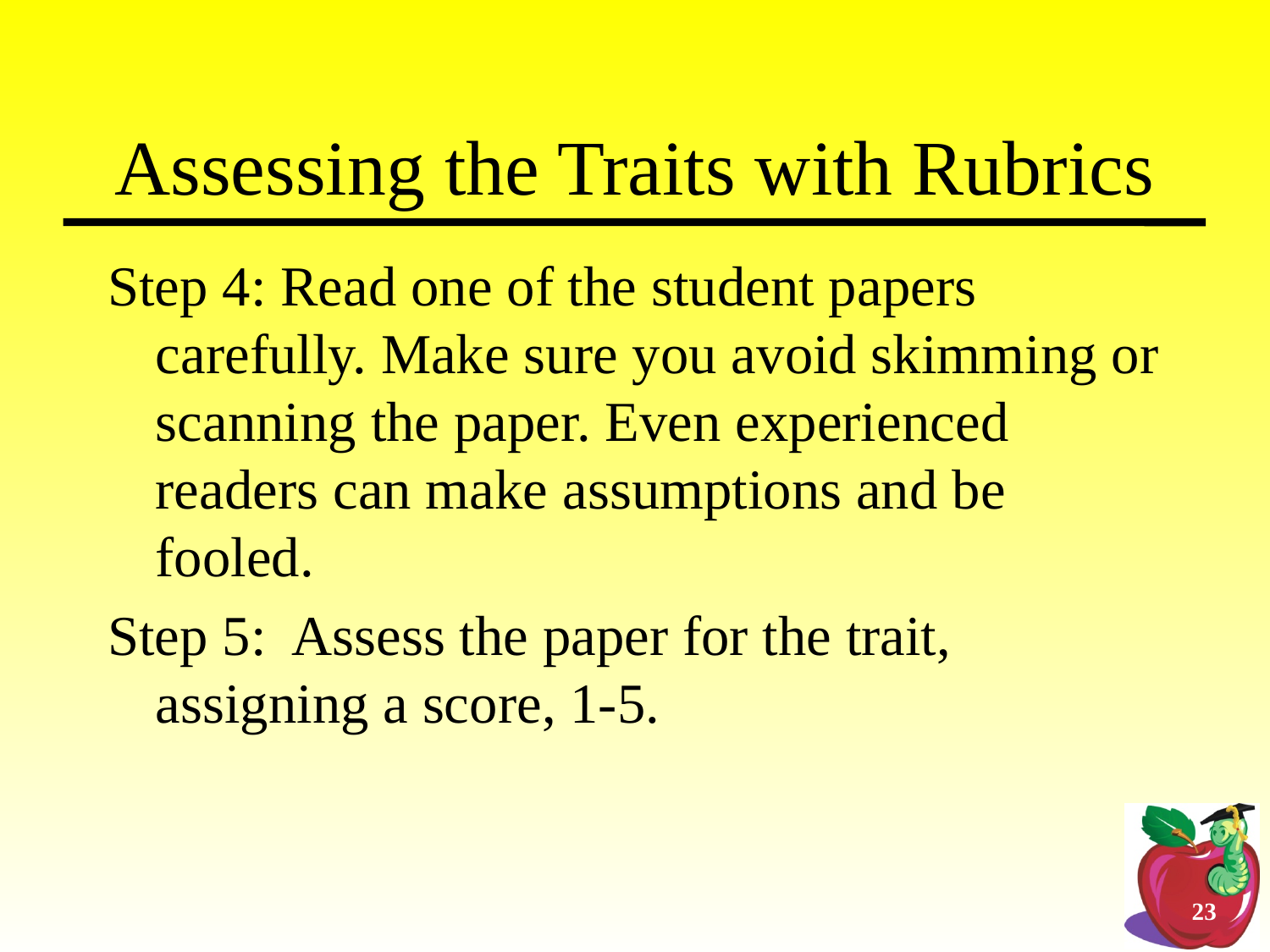

# Assessing the Traits with Rubrics
Step 4: Read one of the student papers carefully. Make sure you avoid skimming or scanning the paper. Even experienced readers can make assumptions and be fooled.
Step 5:  Assess the paper for the trait, assigning a score, 1-5.

23